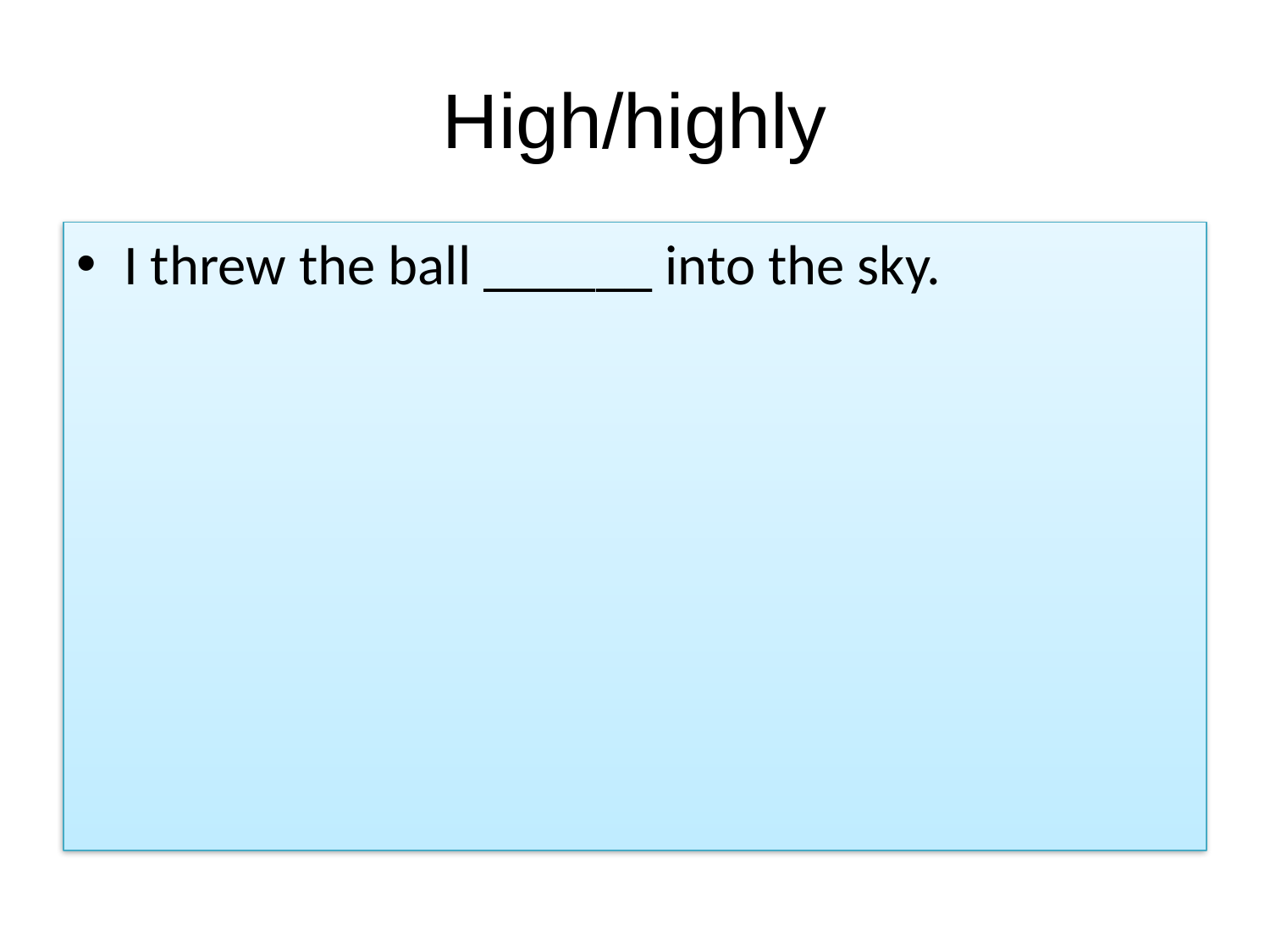

# High/highly
I threw the ball ______ into the sky.